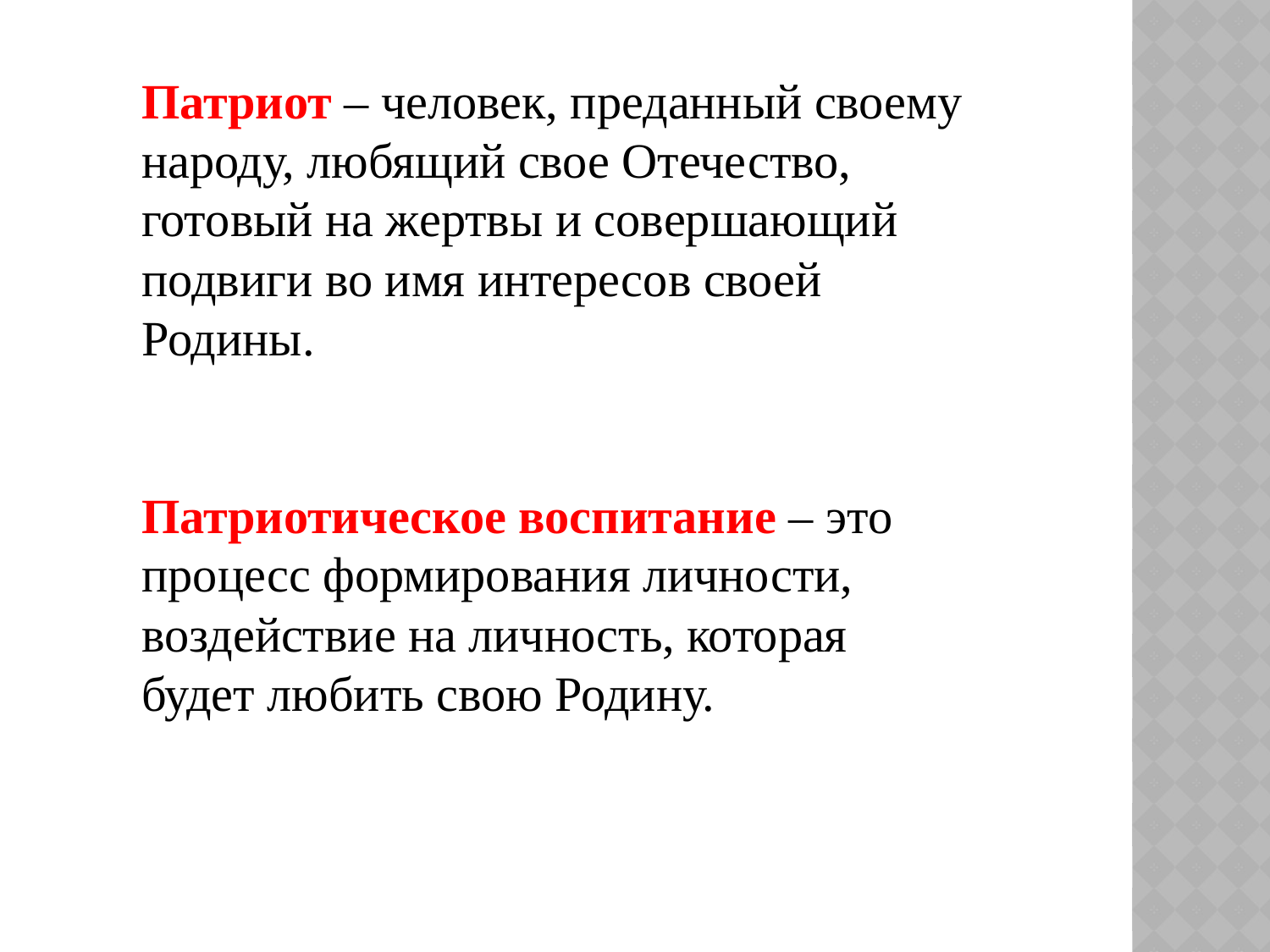

Патриот – человек, преданный своему народу, любящий свое Отечество, готовый на жертвы и совершающий подвиги во имя интересов своей Родины.

Патриотическое воспитание – это процесс формирования личности, воздействие на личность, которая будет любить свою Родину.